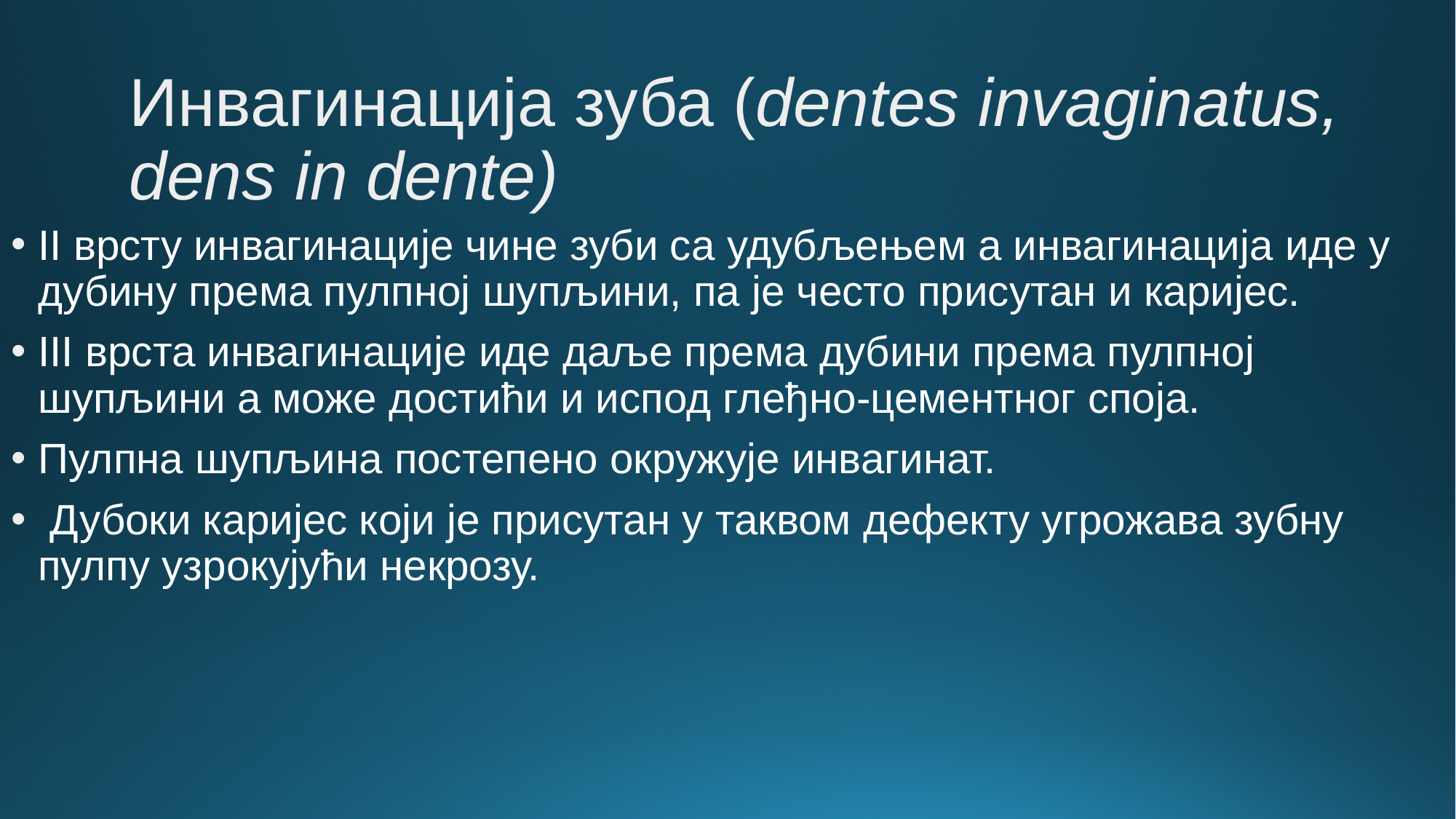

Инвагинација зуба (dentes invaginatus, dens in dente)
II врсту инвагинације чине зуби са удубљењем а инвагинација иде у дубину према пулпној шупљини, па је често присутан и каријес.
III врста инвагинације иде даље према дубини према пулпној шупљини а може достићи и испод глеђно-цементног споја.
Пулпна шупљина постепено окружује инвагинат.
 Дубоки каријес који је присутан у таквом дефекту угрожава зубну пулпу узрокујући некрозу.